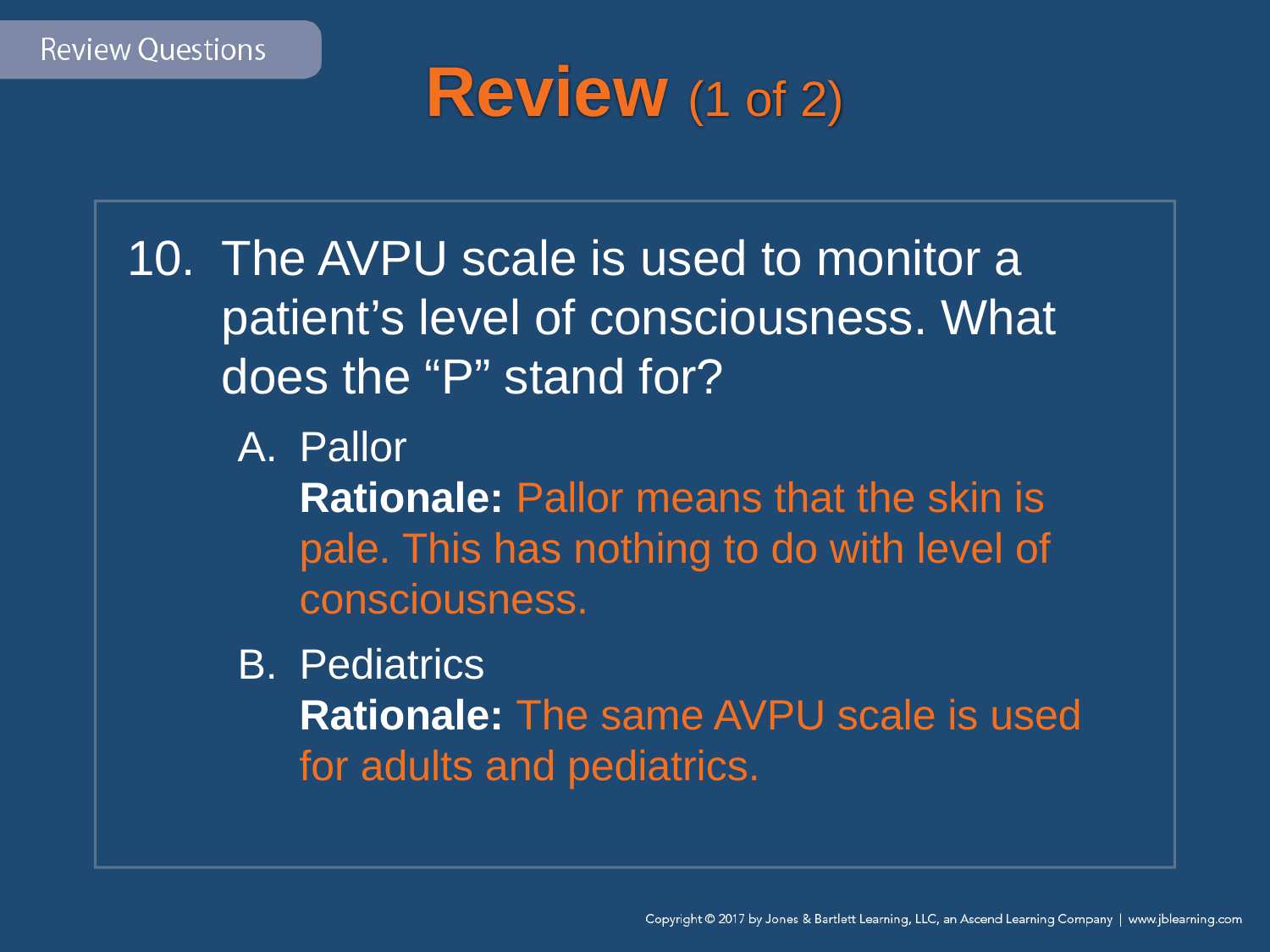

# Review (1 of 2)
The AVPU scale is used to monitor a patient’s level of consciousness. What does the “P” stand for?
Pallor
Rationale: Pallor means that the skin is pale. This has nothing to do with level of consciousness.
Pediatrics
Rationale: The same AVPU scale is used for adults and pediatrics.